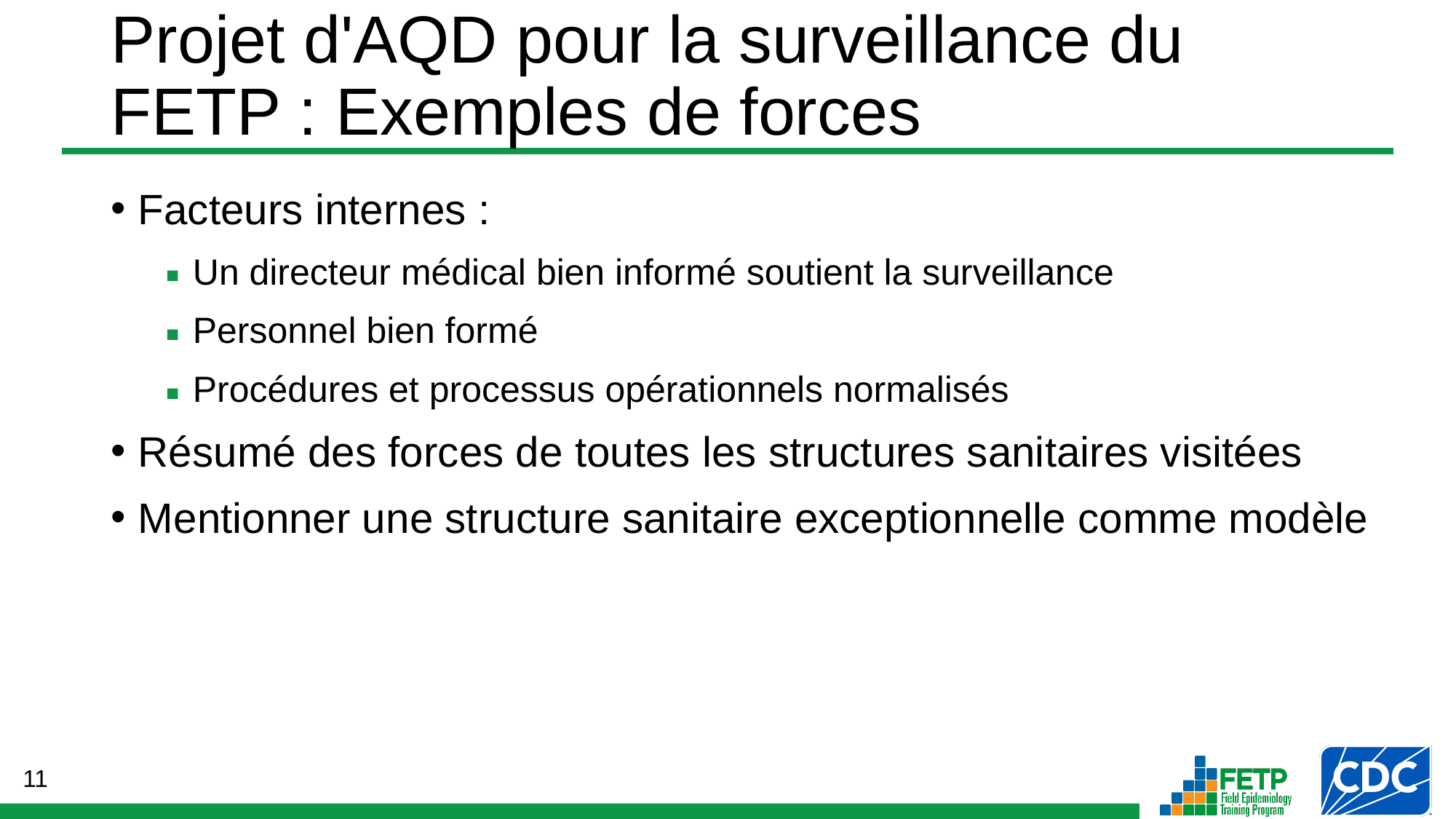

# Projet d'AQD pour la surveillance du FETP : Exemples de forces
Facteurs internes :
Un directeur médical bien informé soutient la surveillance
Personnel bien formé
Procédures et processus opérationnels normalisés
Résumé des forces de toutes les structures sanitaires visitées
Mentionner une structure sanitaire exceptionnelle comme modèle